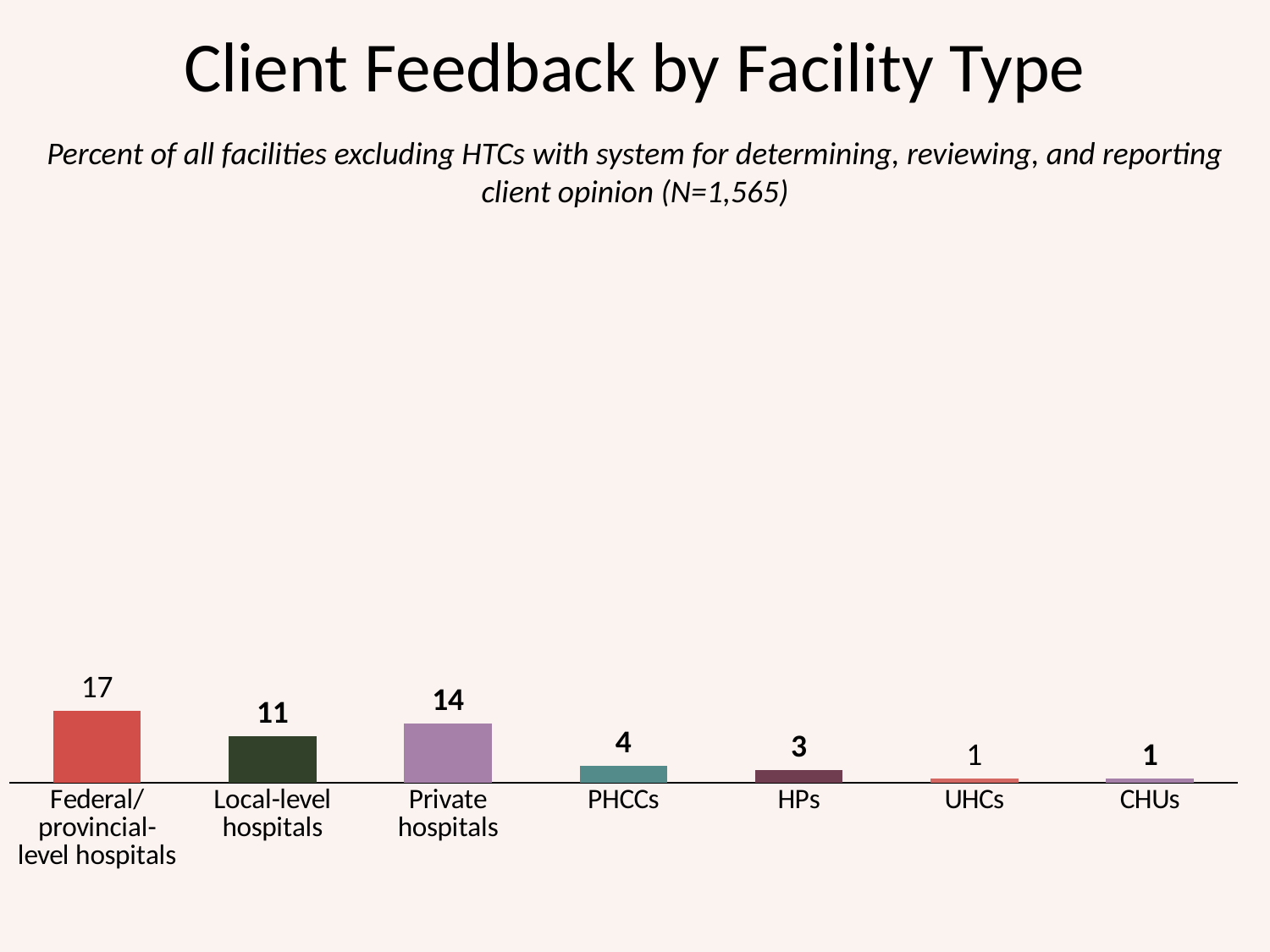

# Client Feedback by Facility Type
Percent of all facilities excluding HTCs with system for determining, reviewing, and reporting client opinion (N=1,565)

### Chart

| Category |  |
|---|---|
| Federal/ provincial-level hospitals | 17.0 |
| Local-level hospitals | 11.0 |
| Private hospitals | 14.0 |
| PHCCs | 4.0 |
| HPs | 3.0 |
| UHCs | 1.0 |
| CHUs | 1.0 |